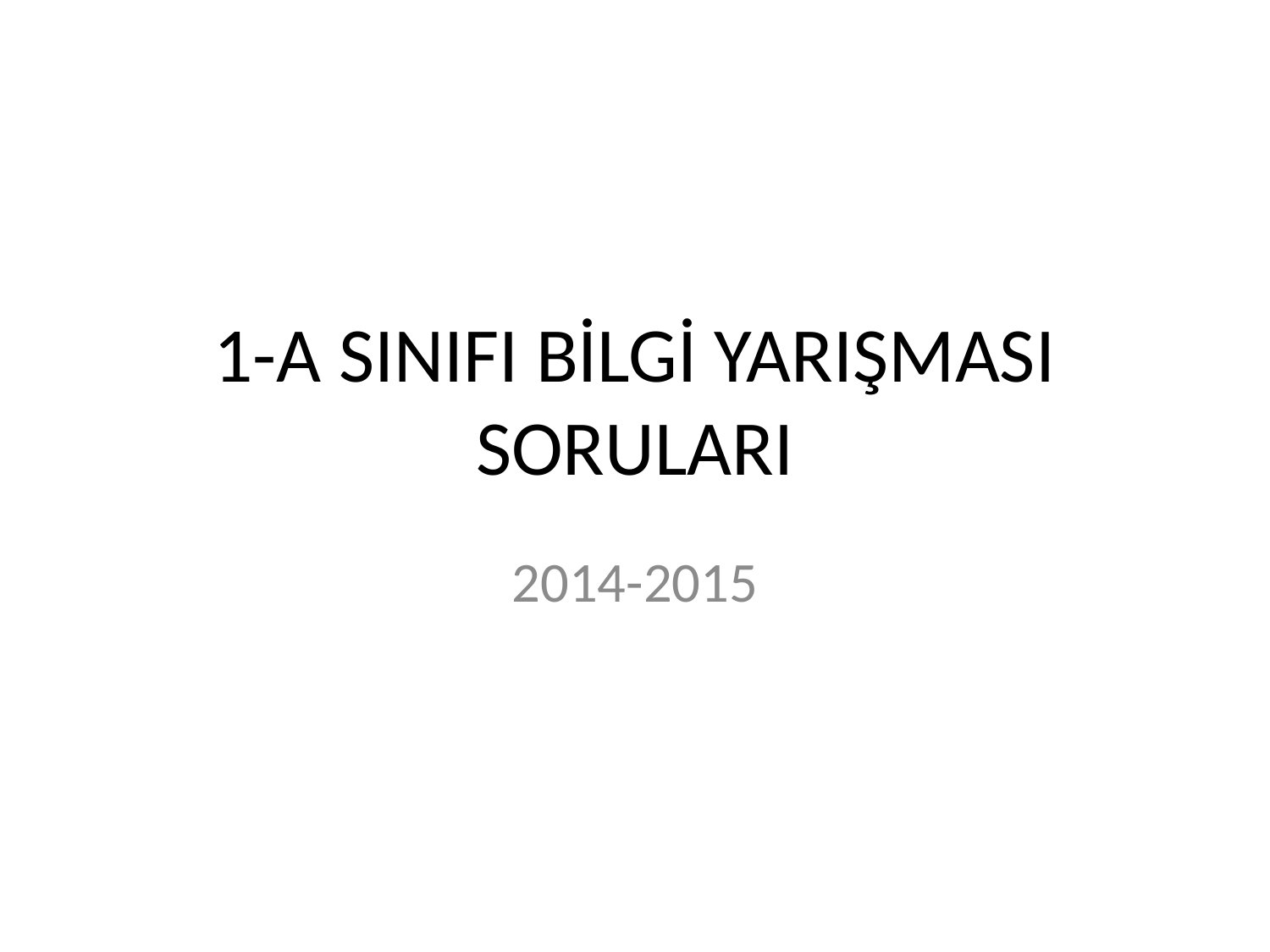

# 1-A SINIFI BİLGİ YARIŞMASI SORULARI
2014-2015